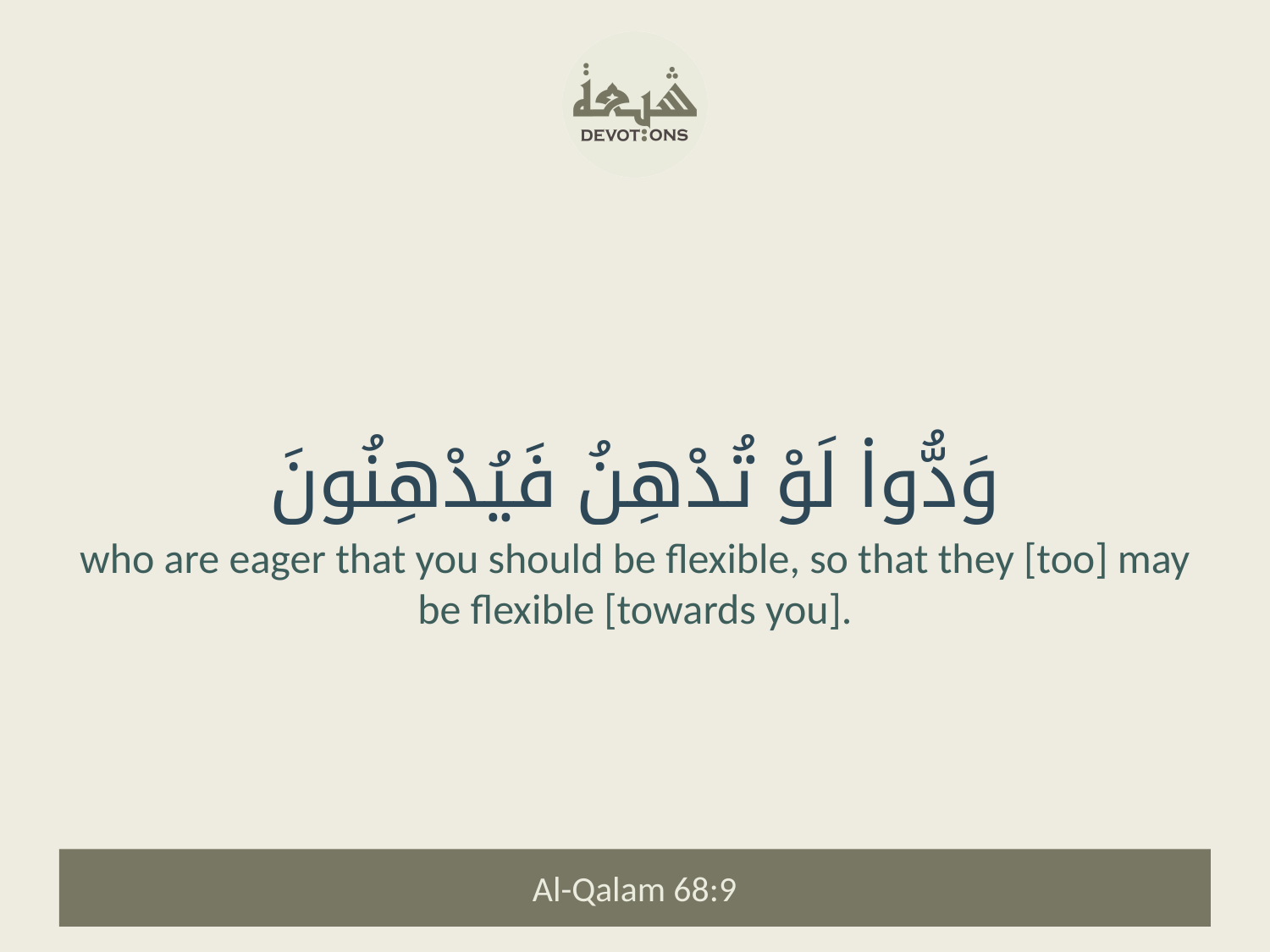

وَدُّوا۟ لَوْ تُدْهِنُ فَيُدْهِنُونَ
who are eager that you should be flexible, so that they [too] may be flexible [towards you].
Al-Qalam 68:9